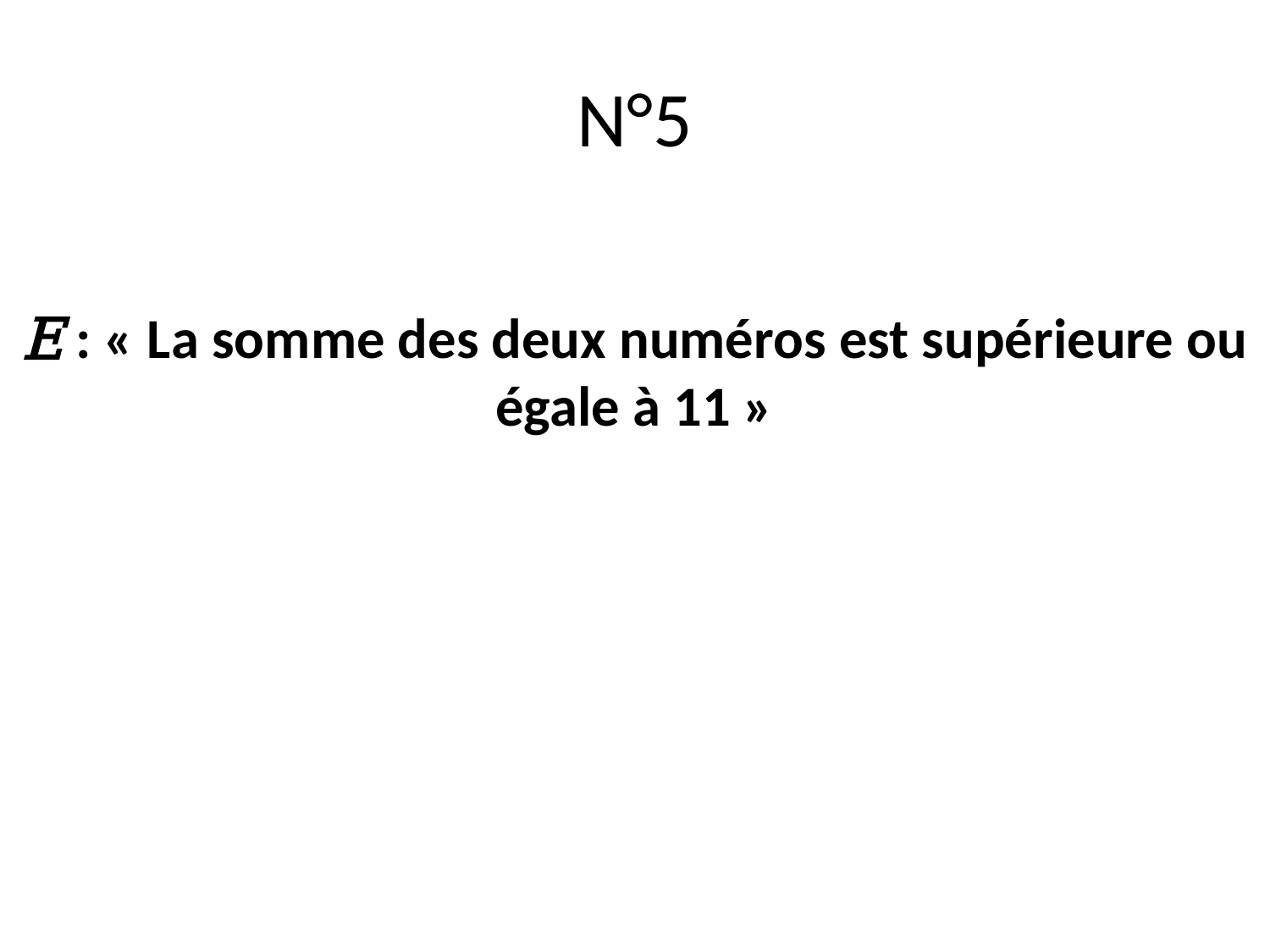

# N°5
E : « La somme des deux numéros est supérieure ou égale à 11 »